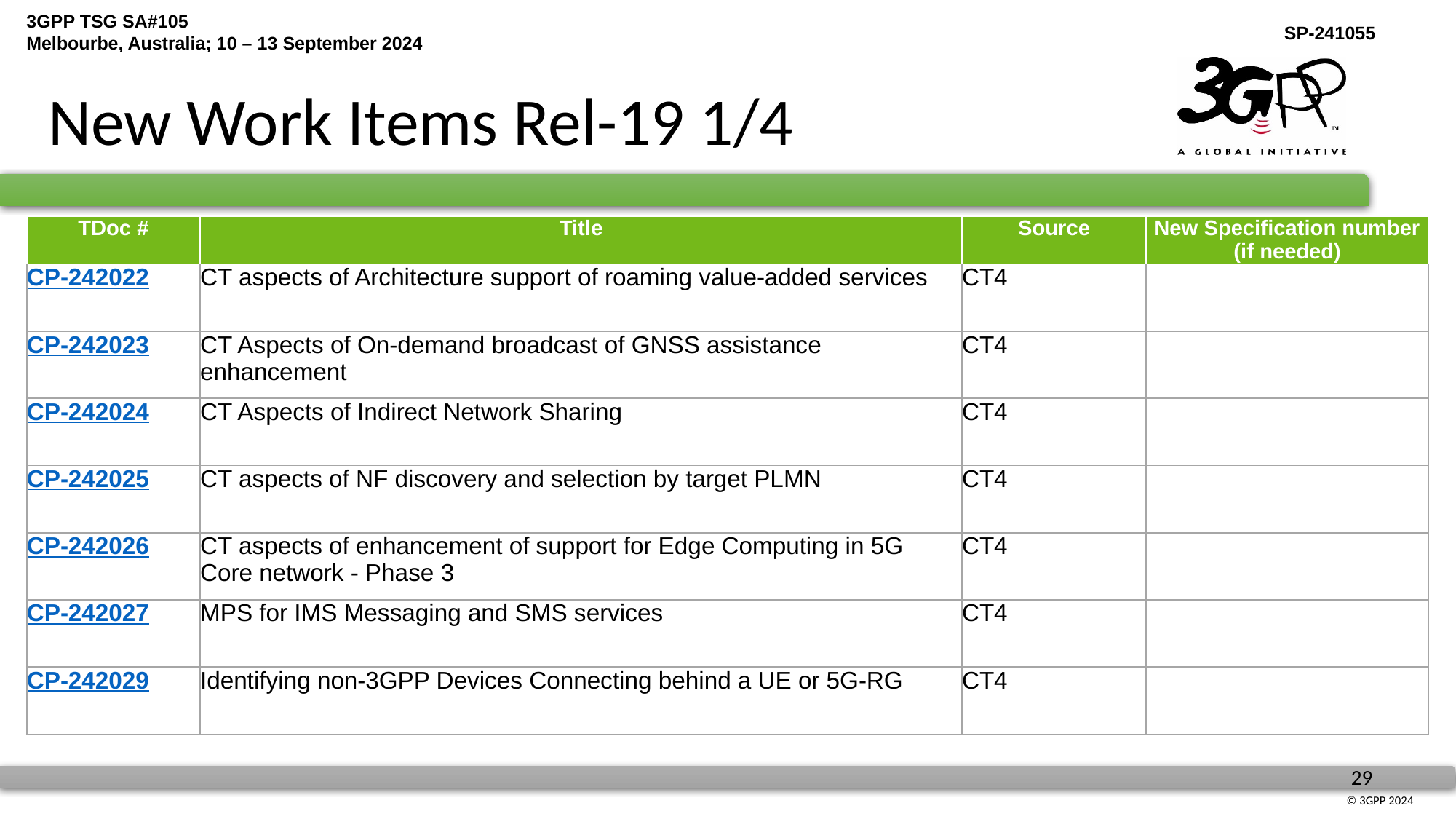

# New Work Items Rel-19 1/4
| TDoc # | Title | Source | New Specification number (if needed) |
| --- | --- | --- | --- |
| CP-242022 | CT aspects of Architecture support of roaming value-added services | CT4 |  |
| CP-242023 | CT Aspects of On-demand broadcast of GNSS assistance enhancement | CT4 |  |
| CP-242024 | CT Aspects of Indirect Network Sharing | CT4 |  |
| CP-242025 | CT aspects of NF discovery and selection by target PLMN | CT4 |  |
| CP-242026 | CT aspects of enhancement of support for Edge Computing in 5G Core network - Phase 3 | CT4 |  |
| CP-242027 | MPS for IMS Messaging and SMS services | CT4 |  |
| CP-242029 | Identifying non-3GPP Devices Connecting behind a UE or 5G-RG | CT4 |  |